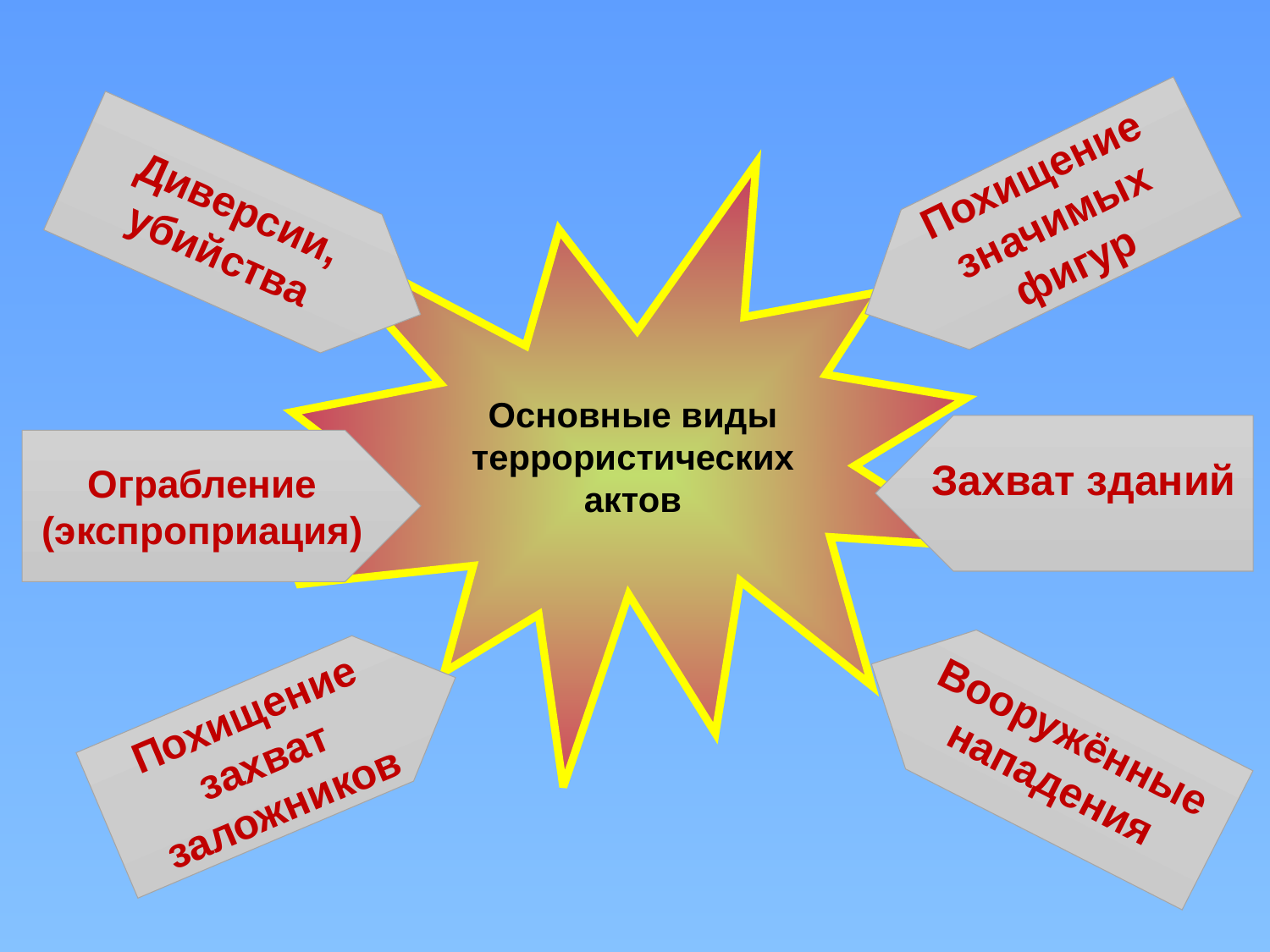

Похищение значимых фигур

Диверсии, убийства
Основные виды
террористических
актов

Захват зданий

Ограбление (экспроприация)
Похищение захват заложников

Вооружённые нападения